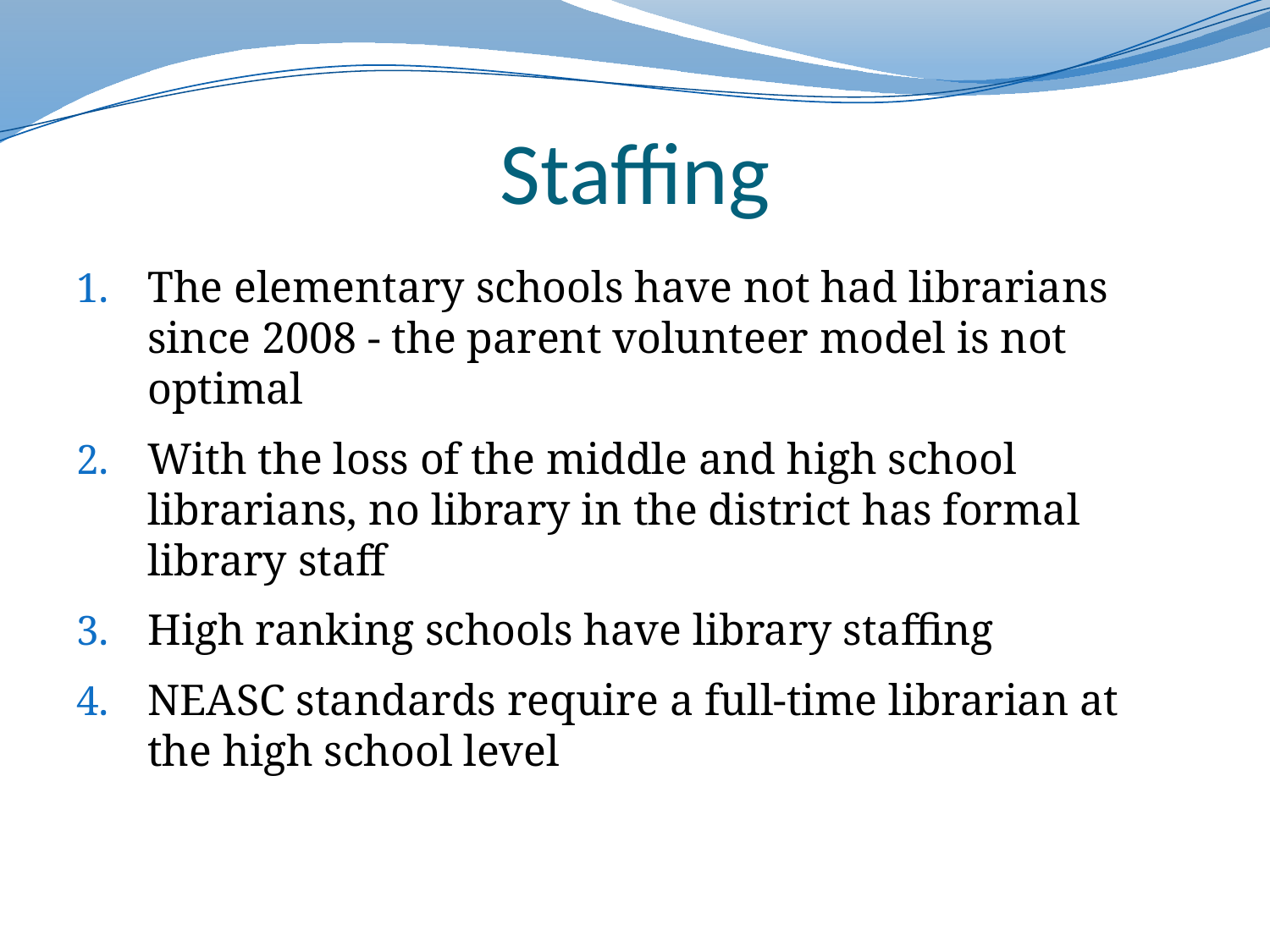

# Staffing
The elementary schools have not had librarians since 2008 - the parent volunteer model is not optimal
With the loss of the middle and high school librarians, no library in the district has formal library staff
High ranking schools have library staffing
NEASC standards require a full-time librarian at the high school level